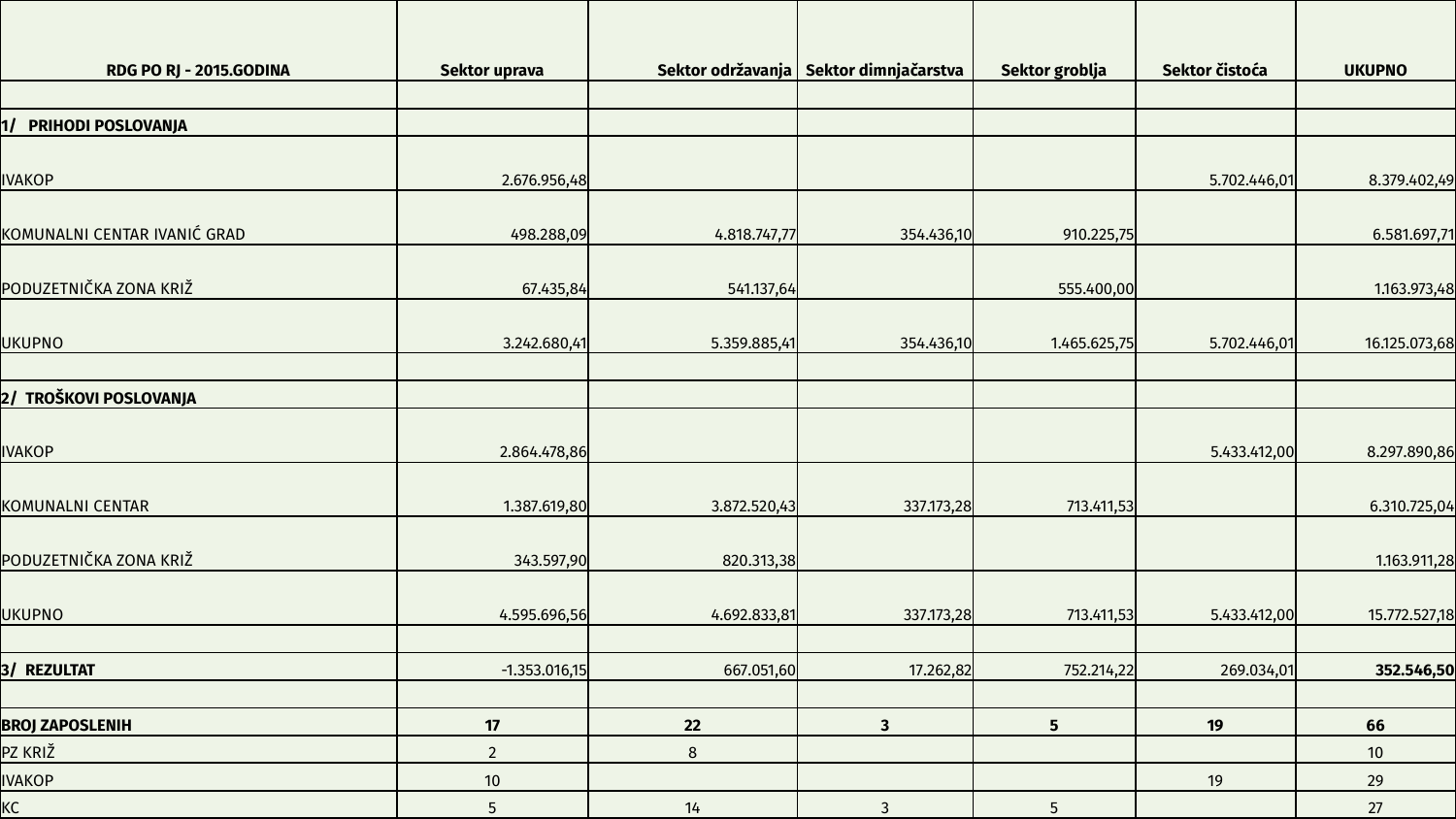

| RDG PO RJ - 2015.GODINA | Sektor uprava | Sektor održavanja | Sektor dimnjačarstva | Sektor groblja | Sektor čistoća | UKUPNO |
| --- | --- | --- | --- | --- | --- | --- |
|  |  |  |  |  |  |  |
| 1/ PRIHODI POSLOVANJA |  |  |  |  |  |  |
| IVAKOP | 2.676.956,48 |  |  |  | 5.702.446,01 | 8.379.402,49 |
| KOMUNALNI CENTAR IVANIĆ GRAD | 498.288,09 | 4.818.747,77 | 354.436,10 | 910.225,75 |  | 6.581.697,71 |
| PODUZETNIČKA ZONA KRIŽ | 67.435,84 | 541.137,64 |  | 555.400,00 |  | 1.163.973,48 |
| UKUPNO | 3.242.680,41 | 5.359.885,41 | 354.436,10 | 1.465.625,75 | 5.702.446,01 | 16.125.073,68 |
|  |  |  |  |  |  |  |
| 2/ TROŠKOVI POSLOVANJA |  |  |  |  |  |  |
| IVAKOP | 2.864.478,86 |  |  |  | 5.433.412,00 | 8.297.890,86 |
| KOMUNALNI CENTAR | 1.387.619,80 | 3.872.520,43 | 337.173,28 | 713.411,53 |  | 6.310.725,04 |
| PODUZETNIČKA ZONA KRIŽ | 343.597,90 | 820.313,38 |  |  |  | 1.163.911,28 |
| UKUPNO | 4.595.696,56 | 4.692.833,81 | 337.173,28 | 713.411,53 | 5.433.412,00 | 15.772.527,18 |
|  |  |  |  |  |  |  |
| 3/ REZULTAT | -1.353.016,15 | 667.051,60 | 17.262,82 | 752.214,22 | 269.034,01 | 352.546,50 |
|  |  |  |  |  |  |  |
| BROJ ZAPOSLENIH | 17 | 22 | 3 | 5 | 19 | 66 |
| PZ KRIŽ | 2 | 8 |  |  |  | 10 |
| IVAKOP | 10 |  |  |  | 19 | 29 |
| KC | 5 | 14 | 3 | 5 |  | 27 |